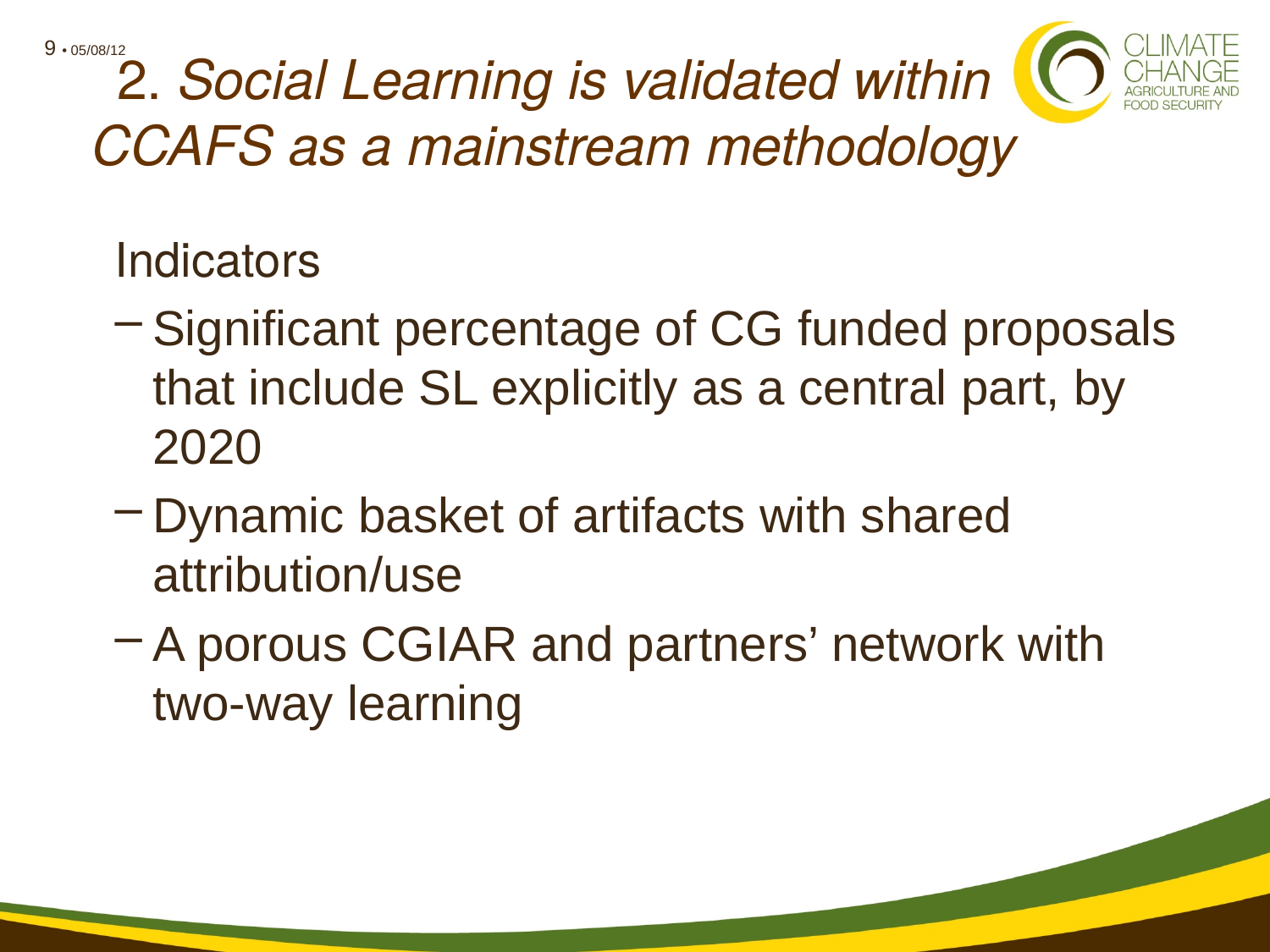

# 2. Social Learning is validated within CCAFS as a mainstream methodology
Indicators
Significant percentage of CG funded proposals that include SL explicitly as a central part, by 2020
Dynamic basket of artifacts with shared attribution/use
A porous CGIAR and partners’ network with two-way learning